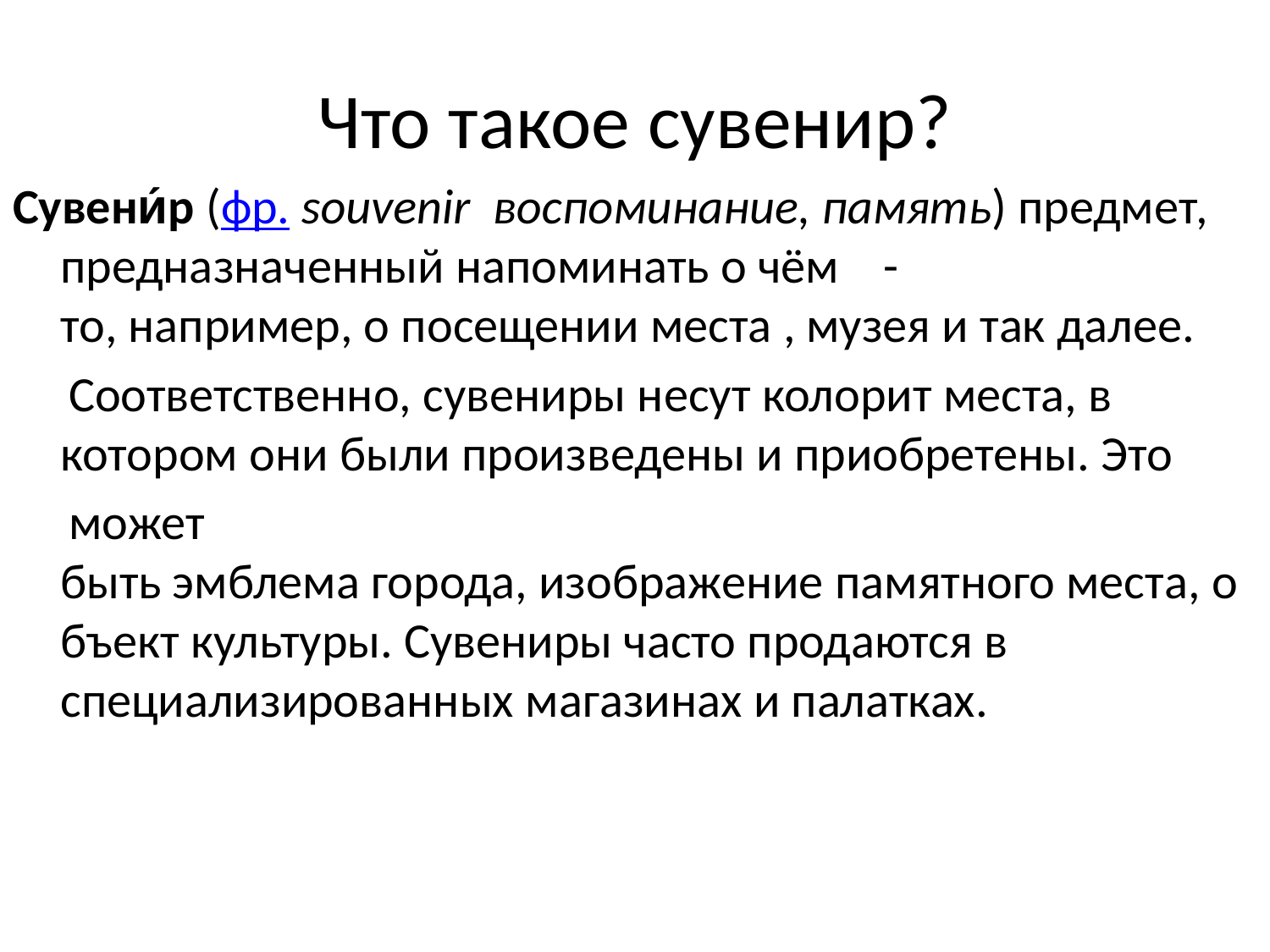

# Что такое сувенир?
Сувени́р (фр. souvenir  воспоминание, память) предмет,   предназначенный напоминать о чём    -то, например, о посещении места , музея и так далее.
     Соответственно, сувениры несут колорит места, в котором они были произведены и приобретены. Это
     может быть эмблема города, изображение памятного места, объект культуры. Сувениры часто продаются в специализированных магазинах и палатках.